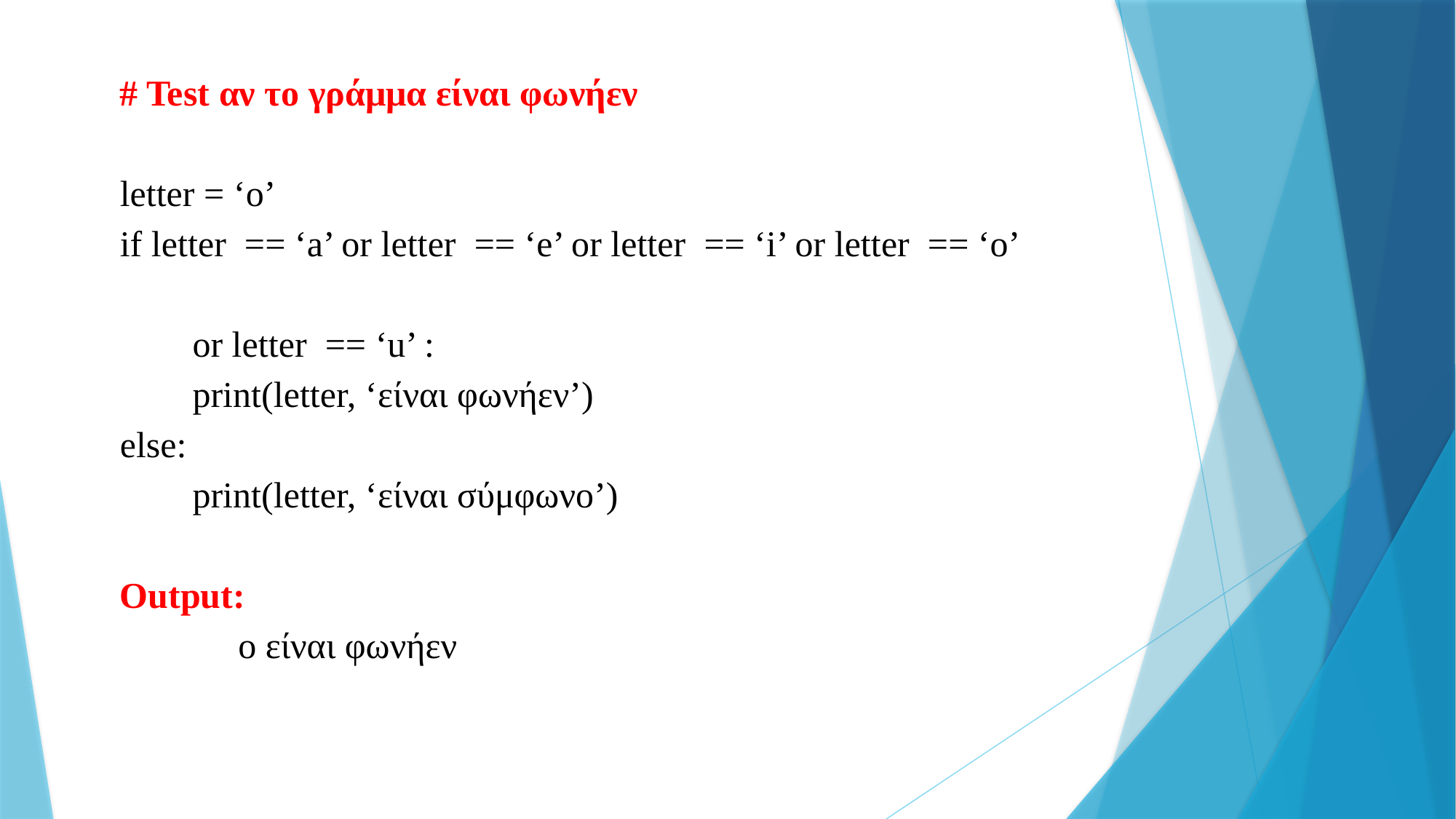

# Test αν το γράμμα είναι φωνήεν

letter = ‘o’
if letter  == ‘a’ or letter  == ‘e’ or letter  == ‘i’ or letter  == ‘o’
        or letter  == ‘u’ :
        print(letter, ‘είναι φωνήεν’)
else:
        print(letter, ‘είναι σύμφωνο’)

Output:
             o είναι φωνήεν